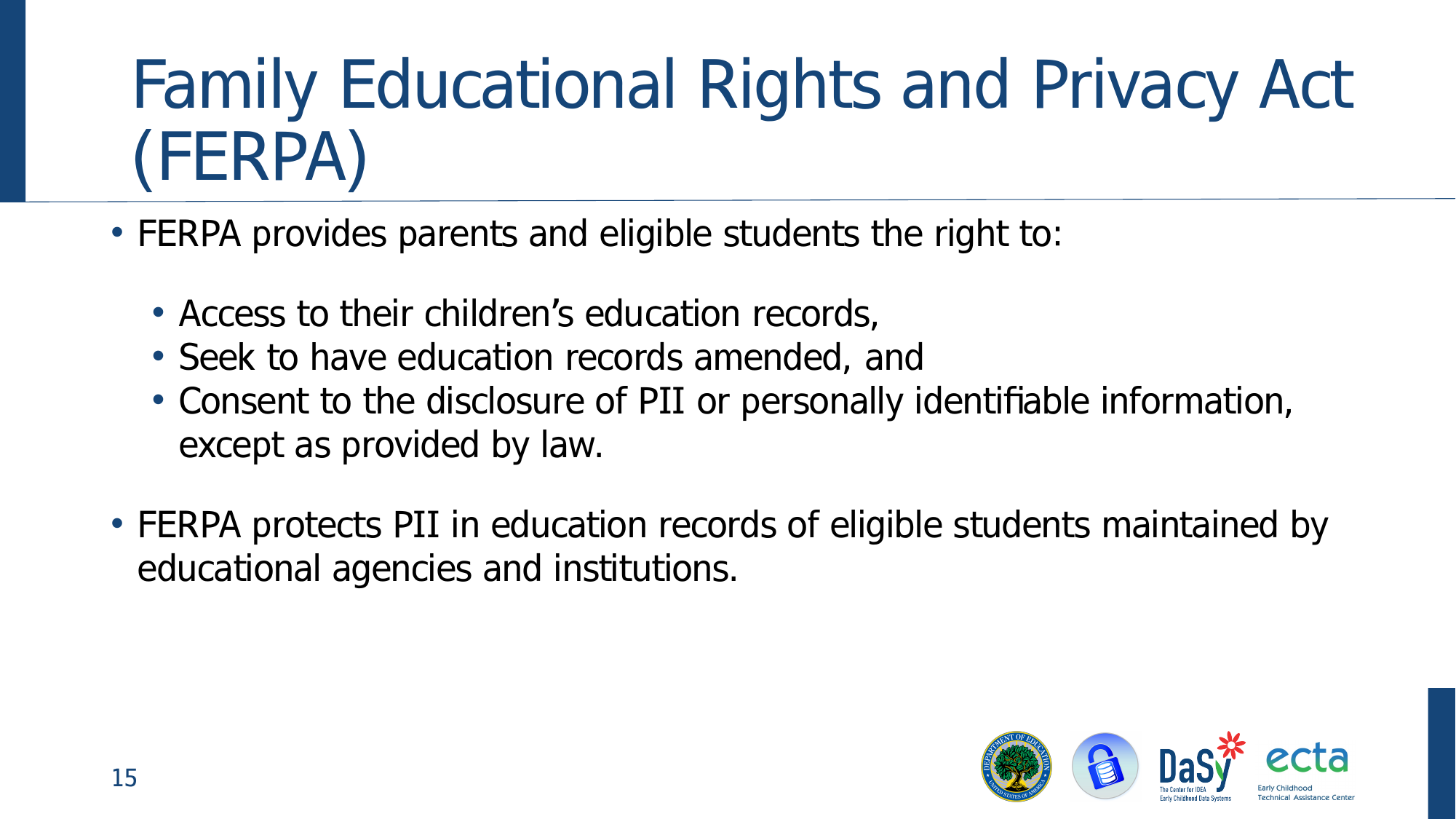

# Family Educational Rights and Privacy Act (FERPA)
FERPA provides parents and eligible students the right to:
Access to their children’s education records,
Seek to have education records amended, and
Consent to the disclosure of PII or personally identifiable information, except as provided by law.
FERPA protects PII in education records of eligible students maintained by educational agencies and institutions.